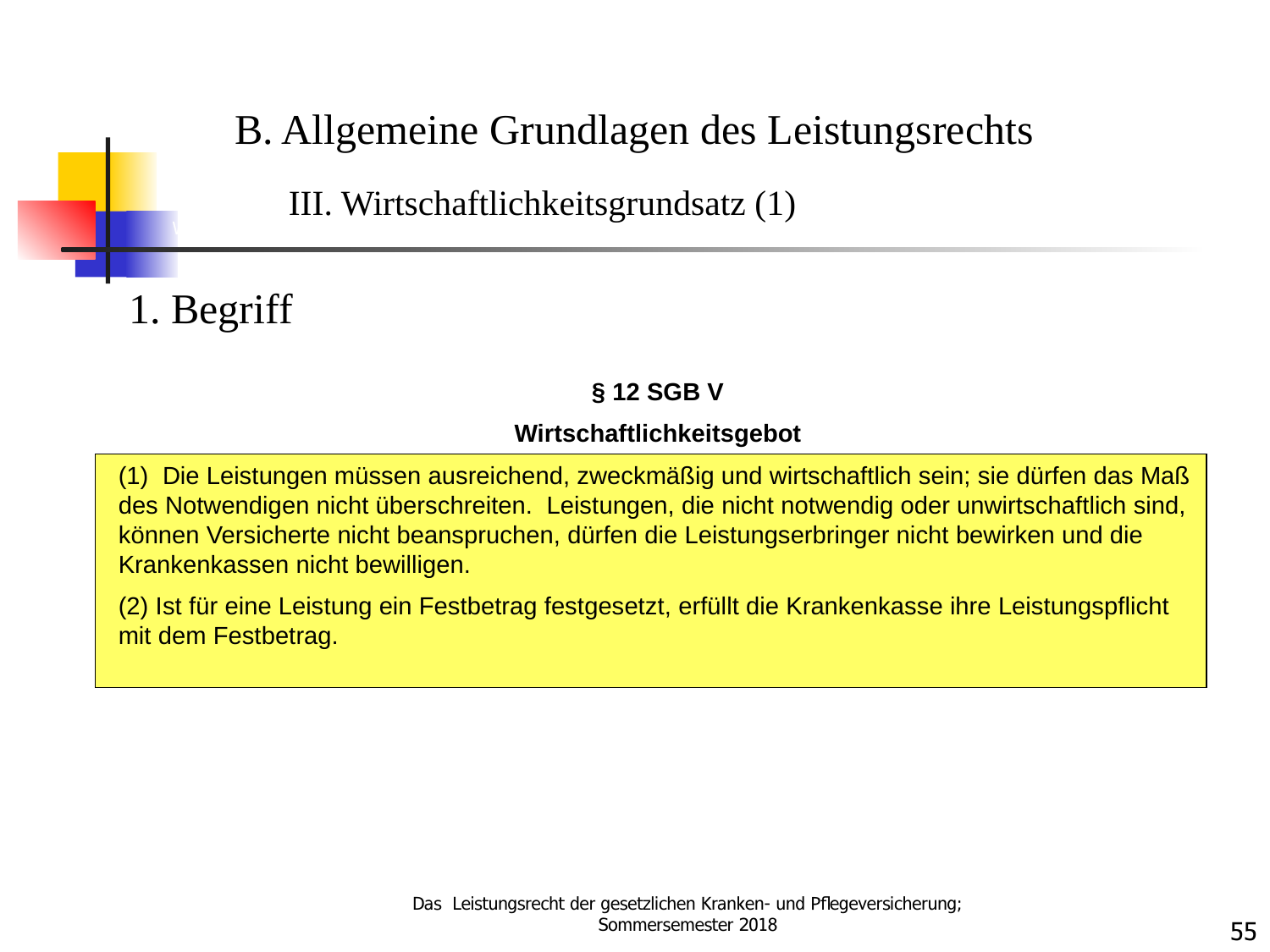

Wirtschaftlichkeitsgrundsatz 1
B. Allgemeine Grundlagen des Leistungsrechts
	III. Wirtschaftlichkeitsgrundsatz (1)
1. Begriff
§ 12 SGB V
Wirtschaftlichkeitsgebot
(1)  Die Leistungen müssen ausreichend, zweckmäßig und wirtschaftlich sein; sie dürfen das Maß des Notwendigen nicht überschreiten.  Leistungen, die nicht notwendig oder unwirtschaftlich sind, können Versicherte nicht beanspruchen, dürfen die Leistungserbringer nicht bewirken und die Krankenkassen nicht bewilligen.
(2) Ist für eine Leistung ein Festbetrag festgesetzt, erfüllt die Krankenkasse ihre Leistungspflicht mit dem Festbetrag.

Das  Leistungsrecht der gesetzlichen Kranken- und Pflegeversicherung; Sommersemester 2018
55